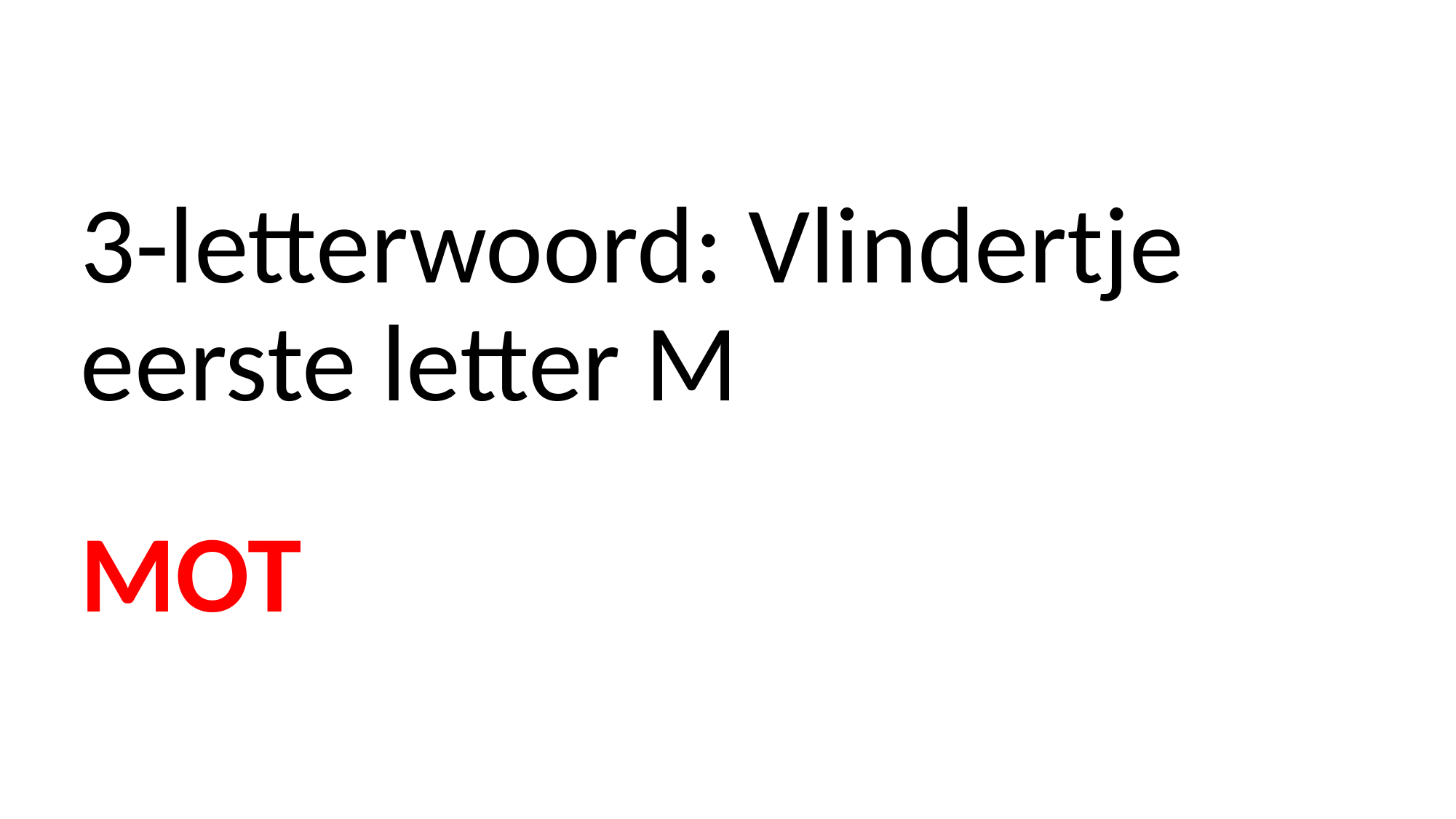

# 3-letterwoord: Vlindertje eerste letter M
MOT